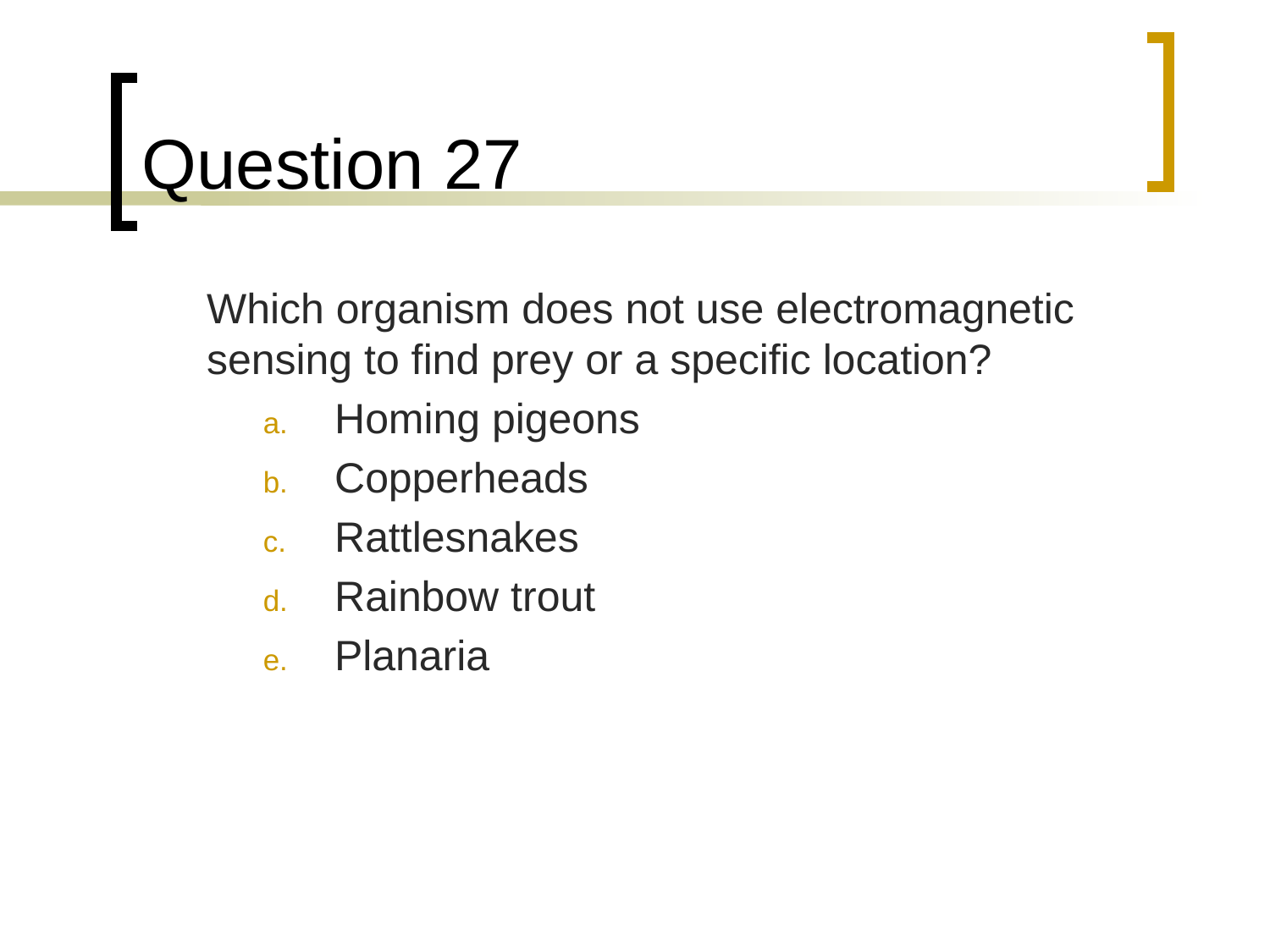

# Question 27
	Which organism does not use electromagnetic sensing to find prey or a specific location?
Homing pigeons
Copperheads
Rattlesnakes
Rainbow trout
Planaria